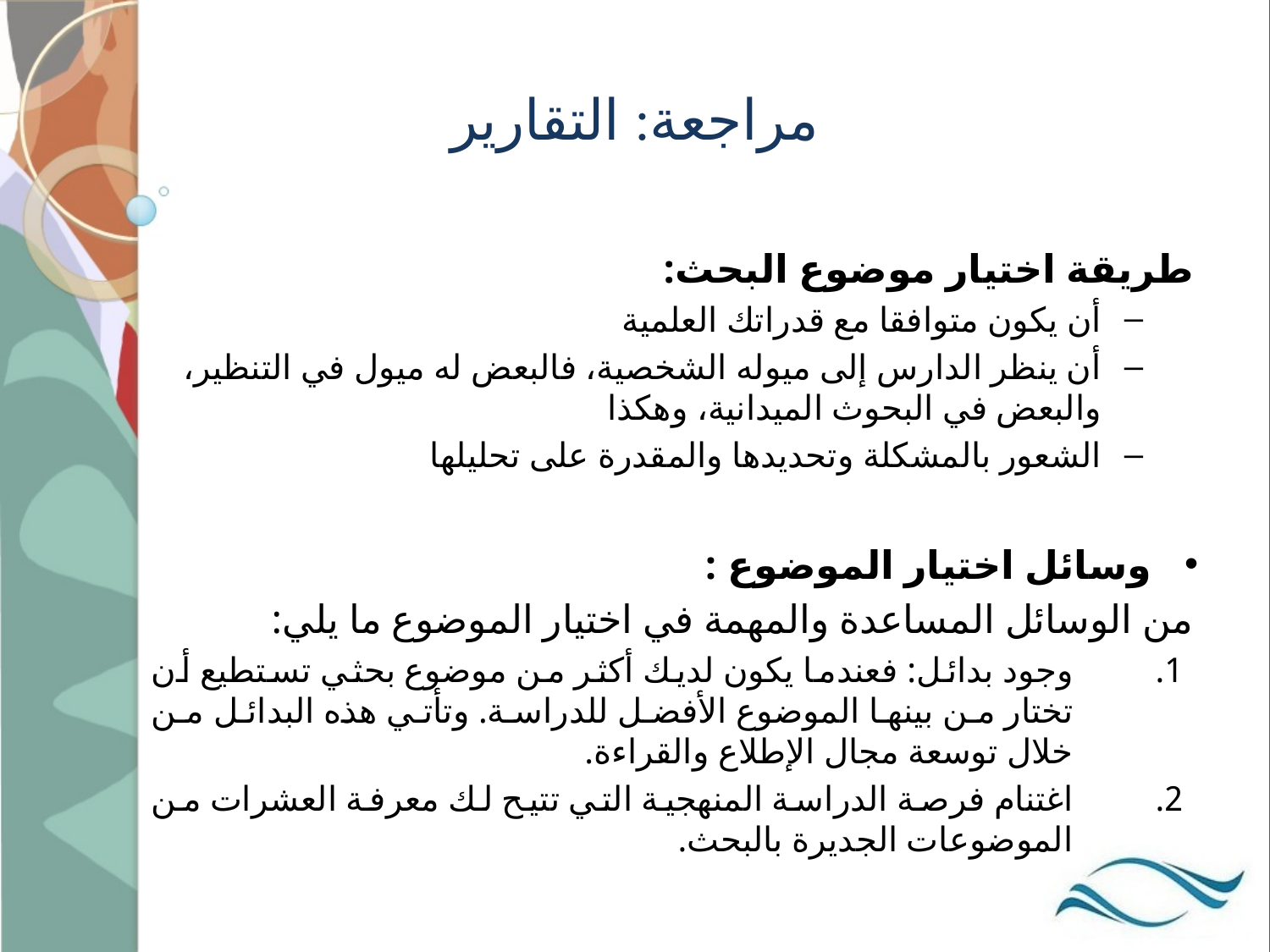

# مراجعة: التقارير
	طريقة اختيار موضوع البحث:
أن يكون متوافقا مع قدراتك العلمية
أن ينظر الدارس إلى ميوله الشخصية، فالبعض له ميول في التنظير، والبعض في البحوث الميدانية، وهكذا
الشعور بالمشكلة وتحديدها والمقدرة على تحليلها

وسائل اختيار الموضوع :
	من الوسائل المساعدة والمهمة في اختيار الموضوع ما يلي:
وجود بدائل: فعندما يكون لديك أكثر من موضوع بحثي تستطيع أن تختار من بينها الموضوع الأفضل للدراسة. وتأتي هذه البدائل من خلال توسعة مجال الإطلاع والقراءة.
اغتنام فرصة الدراسة المنهجية التي تتيح لك معرفة العشرات من الموضوعات الجديرة بالبحث.